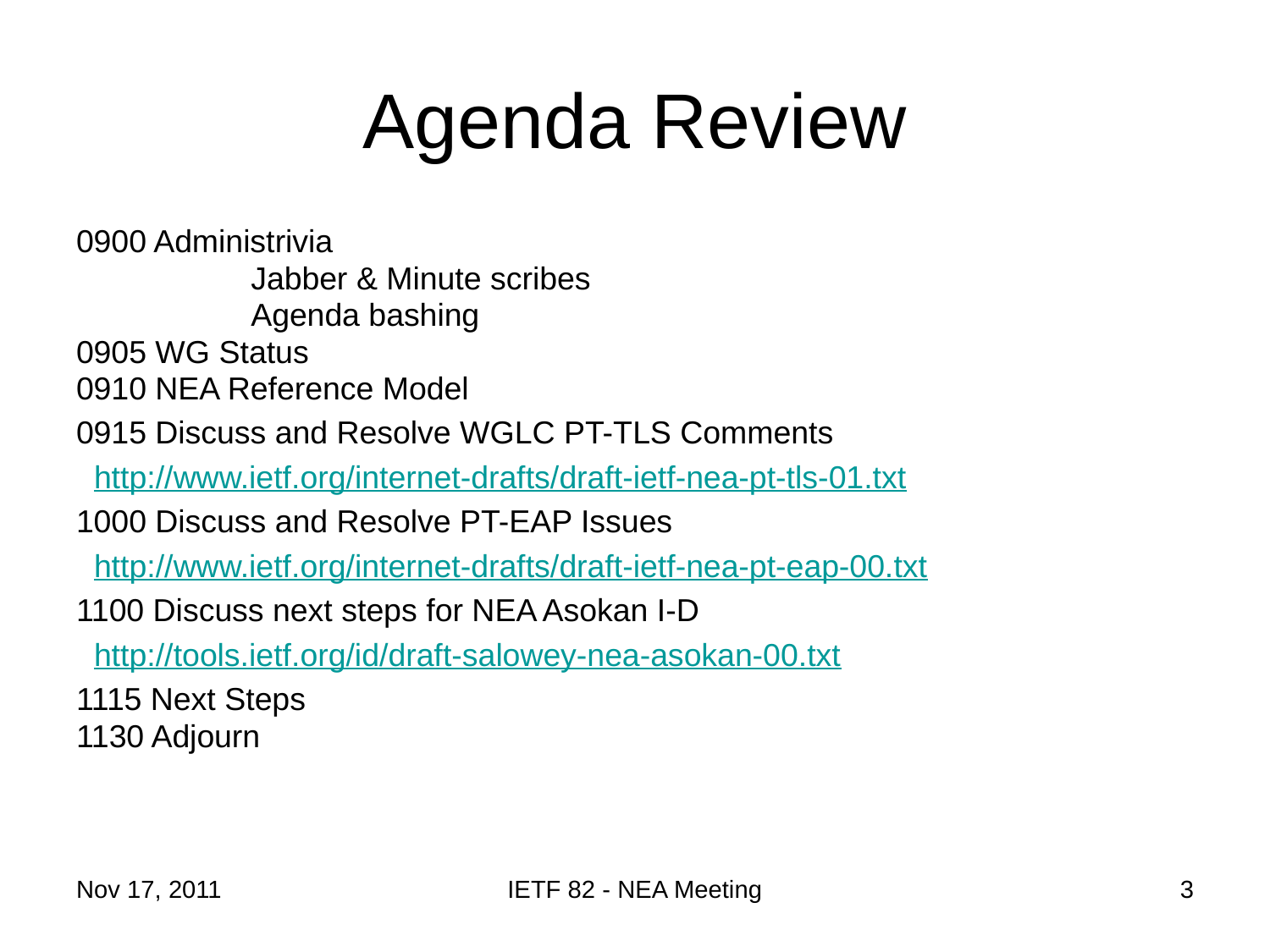

# Agenda Review
0900 Administrivia
		Jabber & Minute scribes
		Agenda bashing
0905 WG Status
0910 NEA Reference Model
0915 Discuss and Resolve WGLC PT-TLS Comments
  http://www.ietf.org/internet-drafts/draft-ietf-nea-pt-tls-01.txt
1000 Discuss and Resolve PT-EAP Issues
  http://www.ietf.org/internet-drafts/draft-ietf-nea-pt-eap-00.txt
1100 Discuss next steps for NEA Asokan I-D
  http://tools.ietf.org/id/draft-salowey-nea-asokan-00.txt
1115 Next Steps
1130 Adjourn
Nov 17, 2011
IETF 82 - NEA Meeting
3